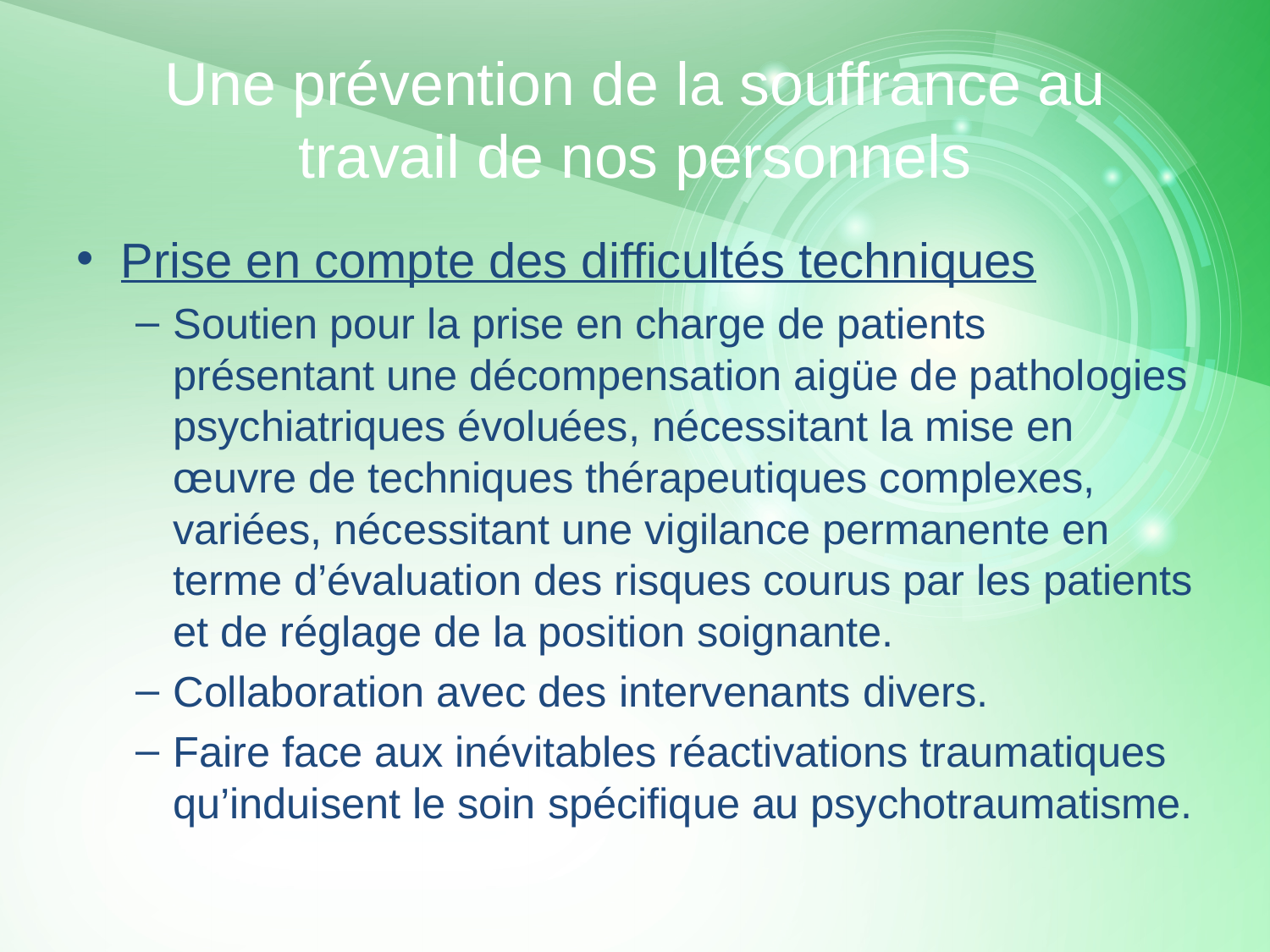

# Une prévention de la souffrance au travail de nos personnels
Prise en compte des difficultés techniques
Soutien pour la prise en charge de patients présentant une décompensation aigüe de pathologies psychiatriques évoluées, nécessitant la mise en œuvre de techniques thérapeutiques complexes, variées, nécessitant une vigilance permanente en terme d’évaluation des risques courus par les patients et de réglage de la position soignante.
Collaboration avec des intervenants divers.
Faire face aux inévitables réactivations traumatiques qu’induisent le soin spécifique au psychotraumatisme.